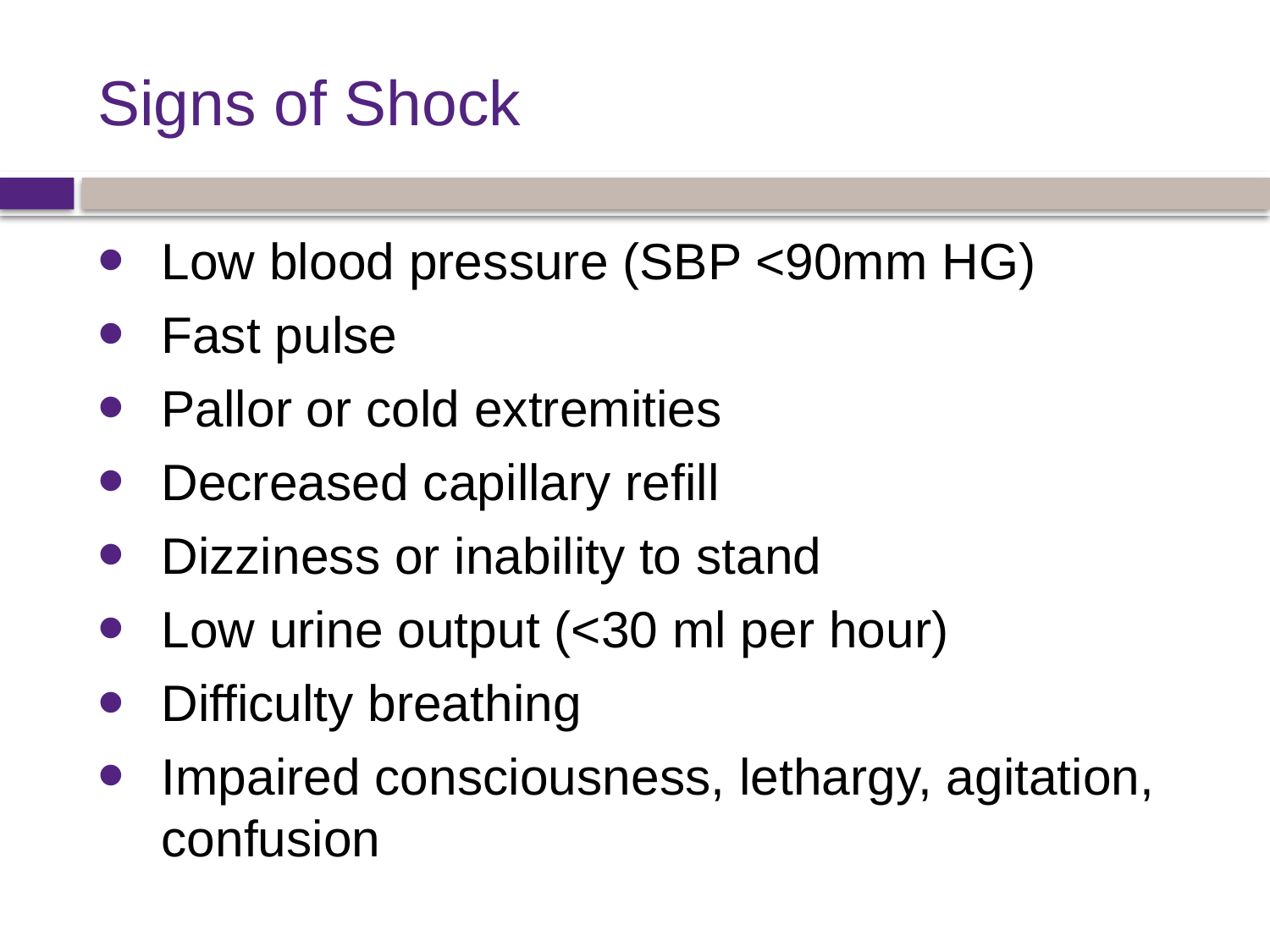

# Signs of Shock
Low blood pressure (SBP <90mm HG)
Fast pulse
Pallor or cold extremities
Decreased capillary refill
Dizziness or inability to stand
Low urine output (<30 ml per hour)
Difficulty breathing
Impaired consciousness, lethargy, agitation, confusion